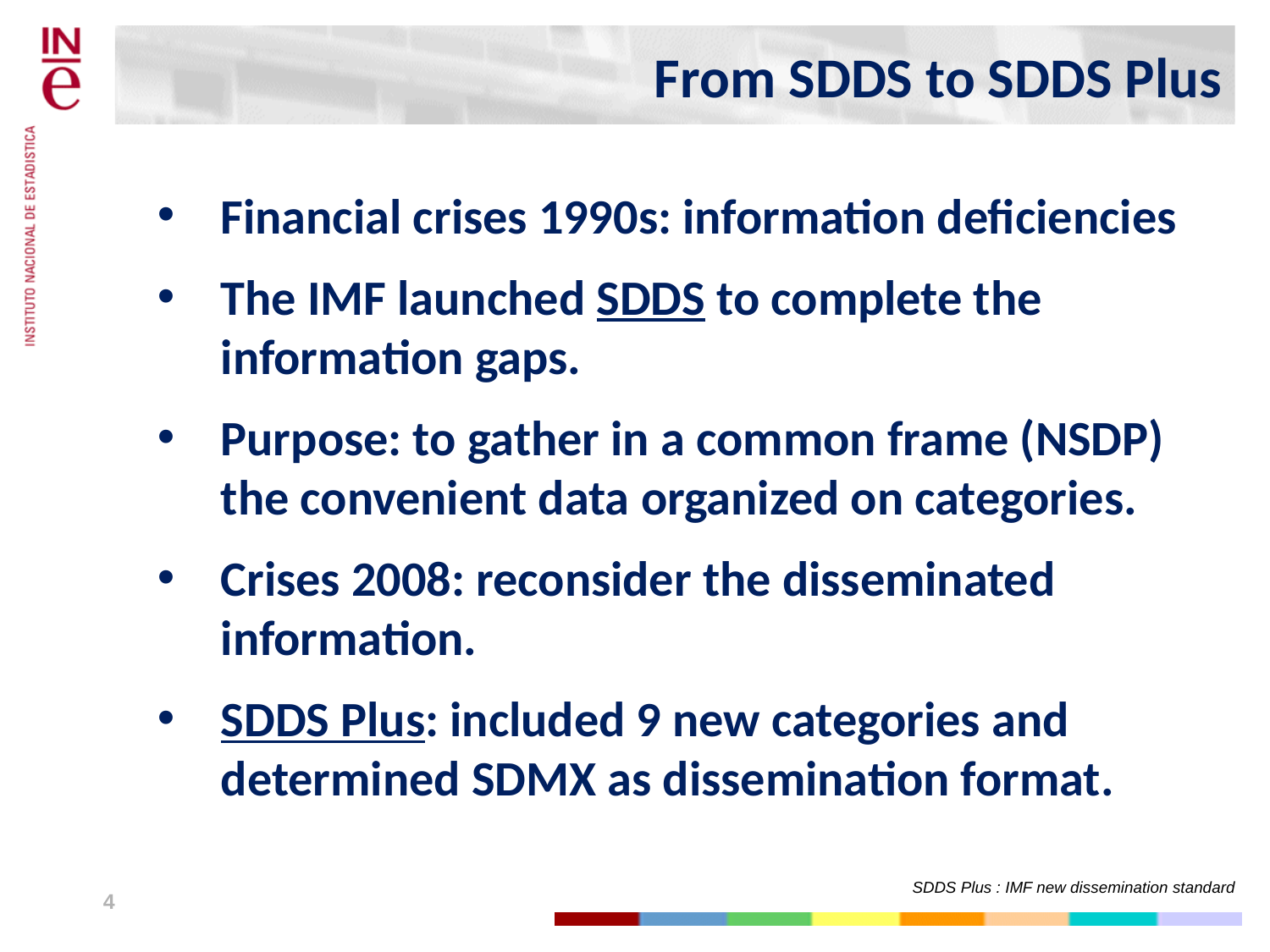

# From SDDS to SDDS Plus
Financial crises 1990s: information deficiencies

The IMF launched SDDS to complete the information gaps.

Purpose: to gather in a common frame (NSDP) the convenient data organized on categories.

Crises 2008: reconsider the disseminated information.

SDDS Plus: included 9 new categories and determined SDMX as dissemination format.
4